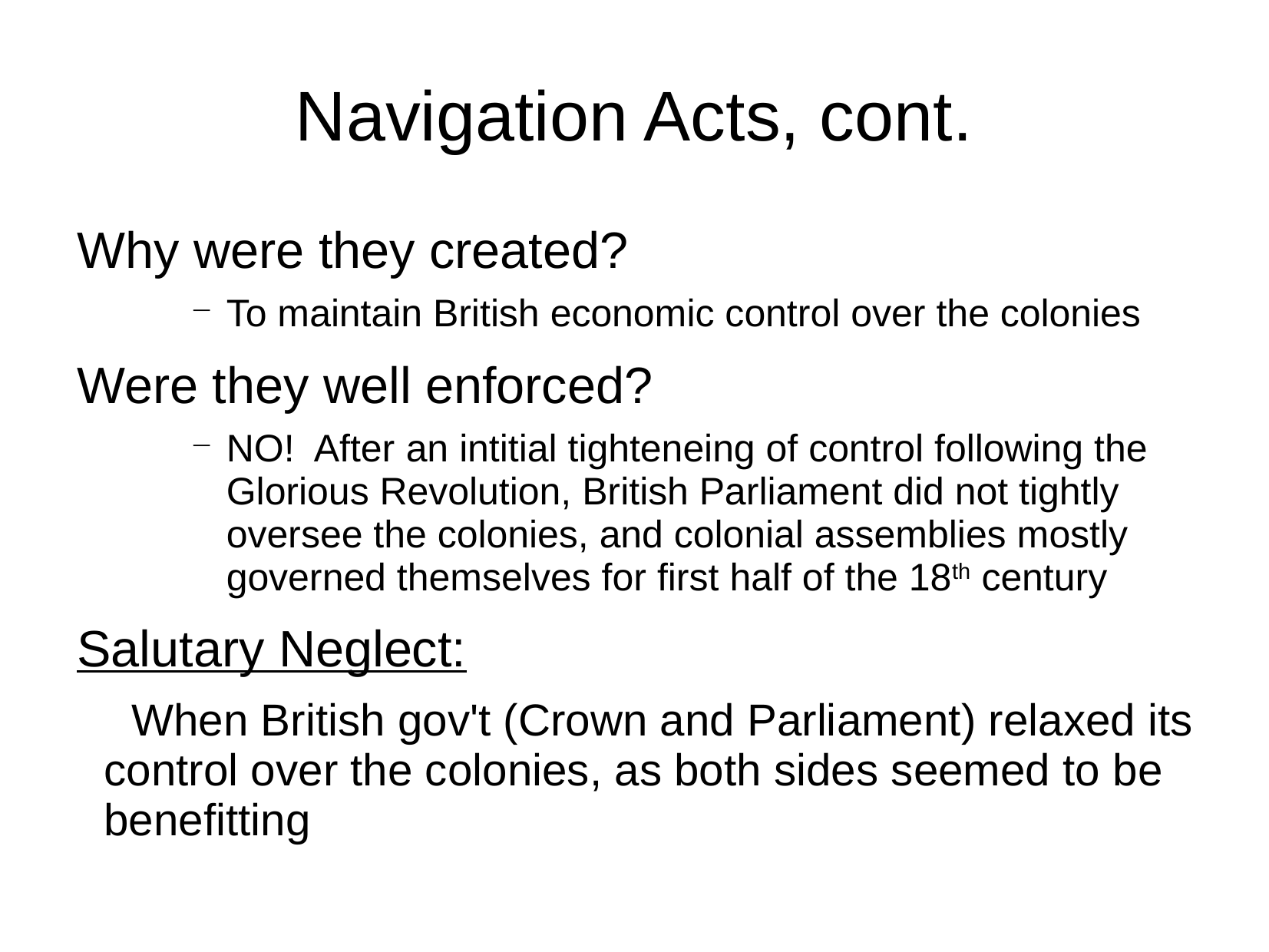

# Navigation Acts, cont.
Why were they created?
To maintain British economic control over the colonies
Were they well enforced?
NO!  After an intitial tighteneing of control following the Glorious Revolution, British Parliament did not tightly oversee the colonies, and colonial assemblies mostly governed themselves for first half of the 18th century
Salutary Neglect:
When British gov't (Crown and Parliament) relaxed its control over the colonies, as both sides seemed to be benefitting